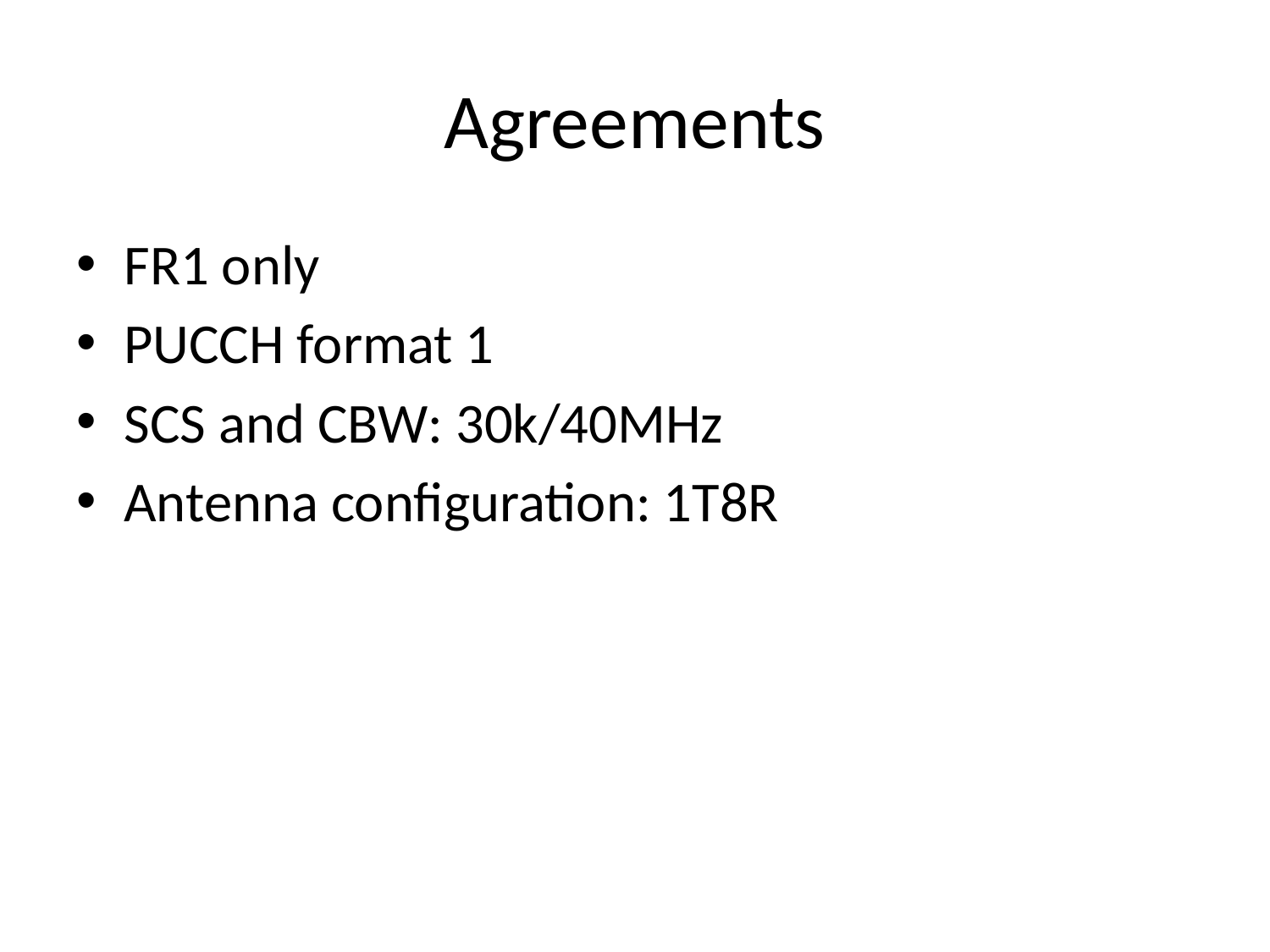

# Agreements
FR1 only
PUCCH format 1
SCS and CBW: 30k/40MHz
Antenna configuration: 1T8R